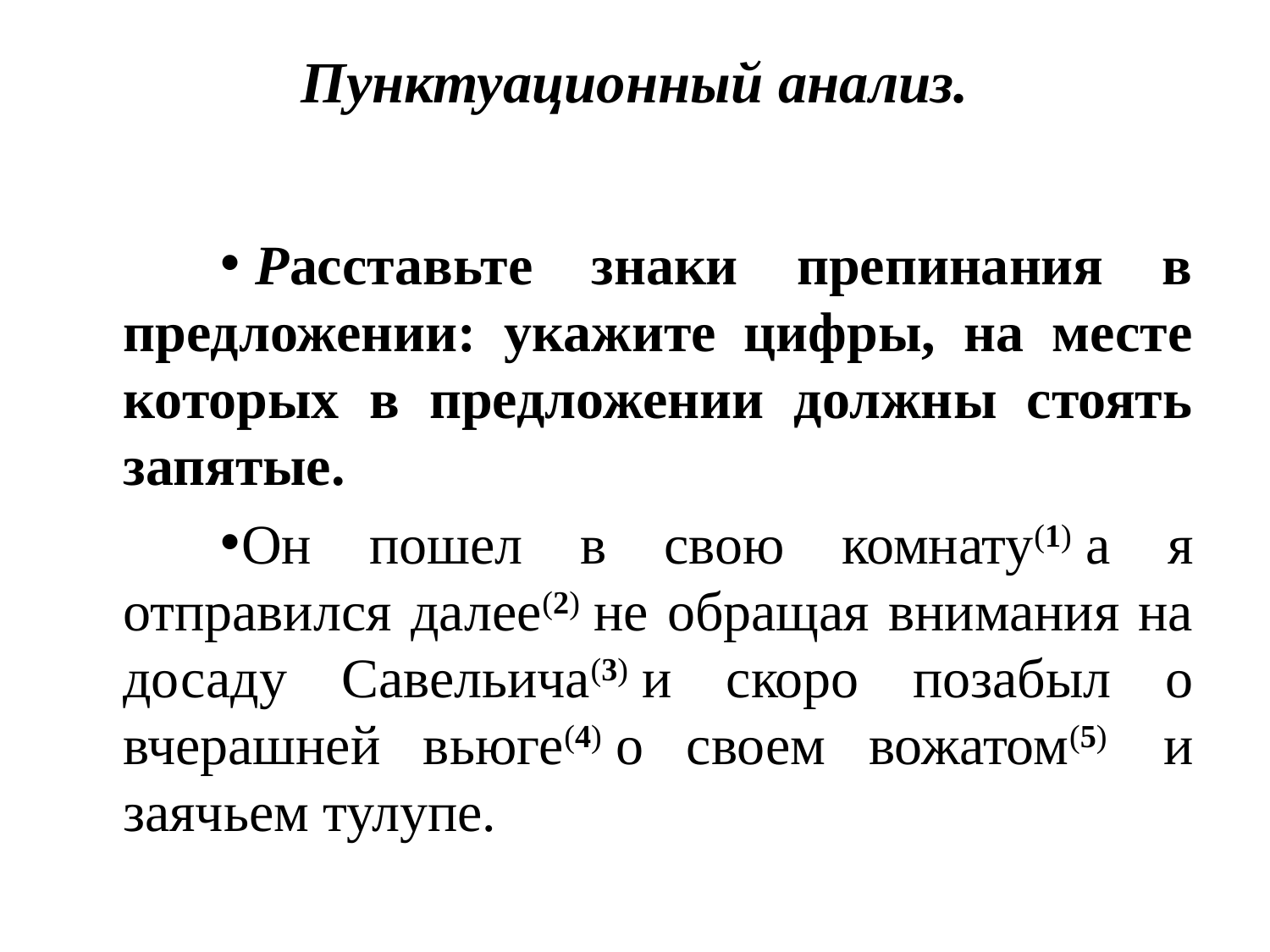

# Пунктуационный анализ.
 Расставьте знаки препинания в предложении: укажите цифры, на месте которых в предложении должны стоять запятые.
Он пошел в свою комнату(1) а я отправился далее(2) не обращая внимания на досаду Савельича(3) и скоро позабыл о вчерашней вьюге(4) о своем вожатом(5)  и заячьем тулупе.